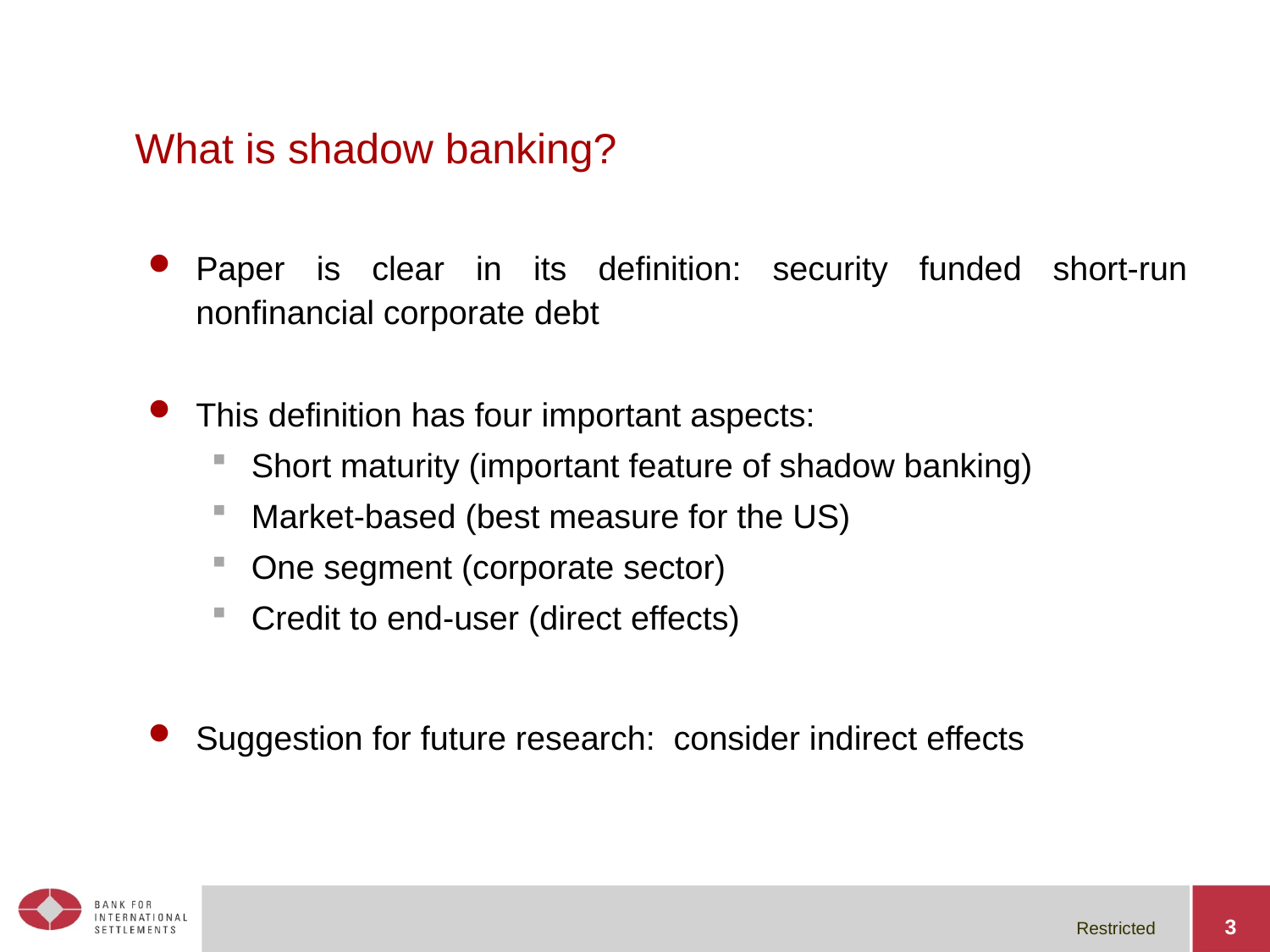

# What is shadow banking?
Paper is clear in its definition: security funded short-run nonfinancial corporate debt

This definition has four important aspects:
Short maturity (important feature of shadow banking)
Market-based (best measure for the US)
One segment (corporate sector)
Credit to end-user (direct effects)

Suggestion for future research:  consider indirect effects

3